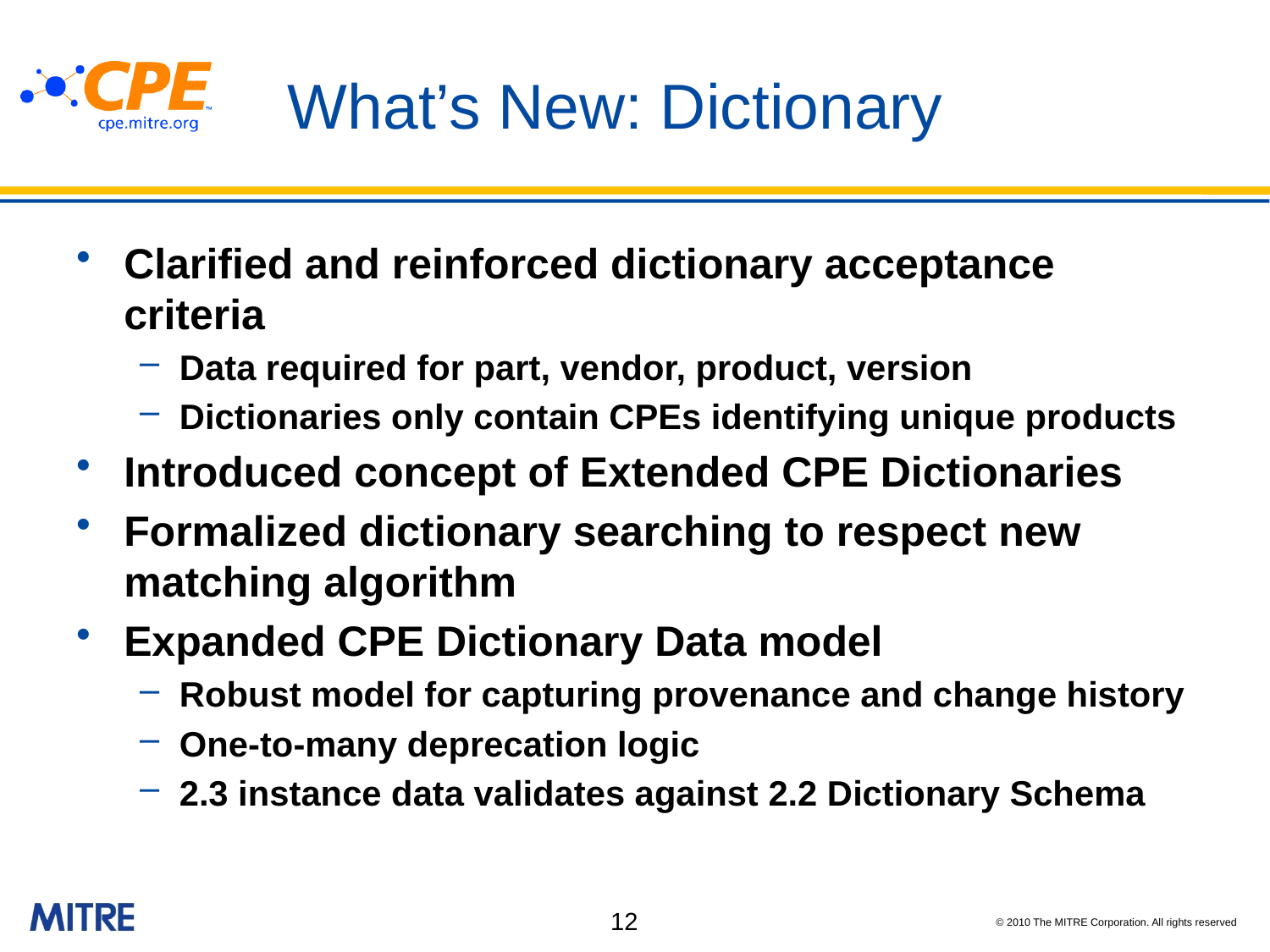

# What’s New: Dictionary
Clarified and reinforced dictionary acceptance criteria
Data required for part, vendor, product, version
Dictionaries only contain CPEs identifying unique products
Introduced concept of Extended CPE Dictionaries
Formalized dictionary searching to respect new matching algorithm
Expanded CPE Dictionary Data model
Robust model for capturing provenance and change history
One-to-many deprecation logic
2.3 instance data validates against 2.2 Dictionary Schema

12